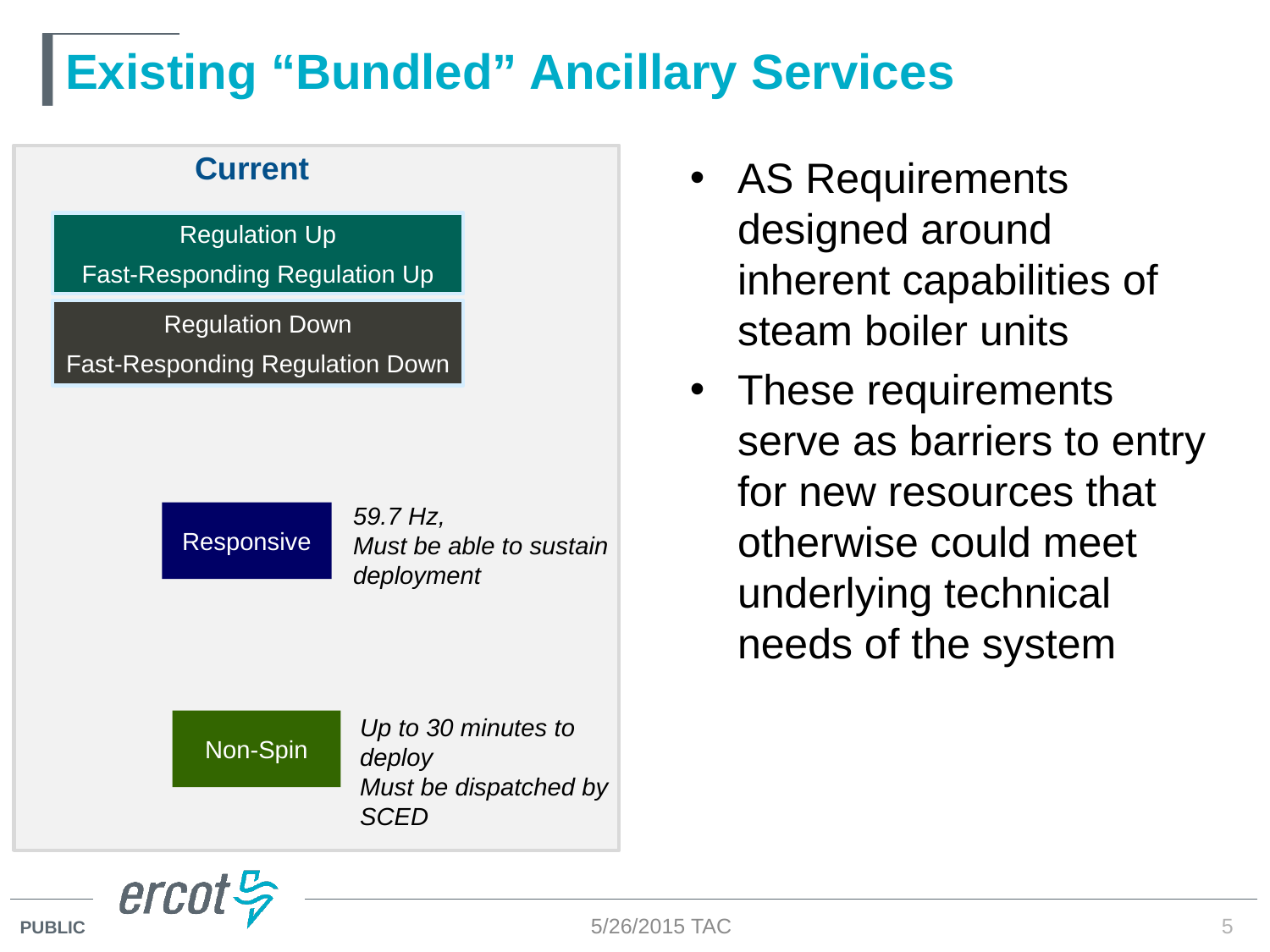

# Existing “Bundled” Ancillary Services
Current
AS Requirements designed around inherent capabilities of  steam boiler units
These requirements serve as barriers to entry for new resources that otherwise could meet underlying technical needs of the system

Regulation Up
Fast-Responding Regulation Up
Regulation Down
Fast-Responding Regulation Down
59.7 Hz,
Must be able to sustain deployment

Responsive
Up to 30 minutes to deploy
Must be dispatched by SCED

Non-Spin
5/26/2015 TAC
5